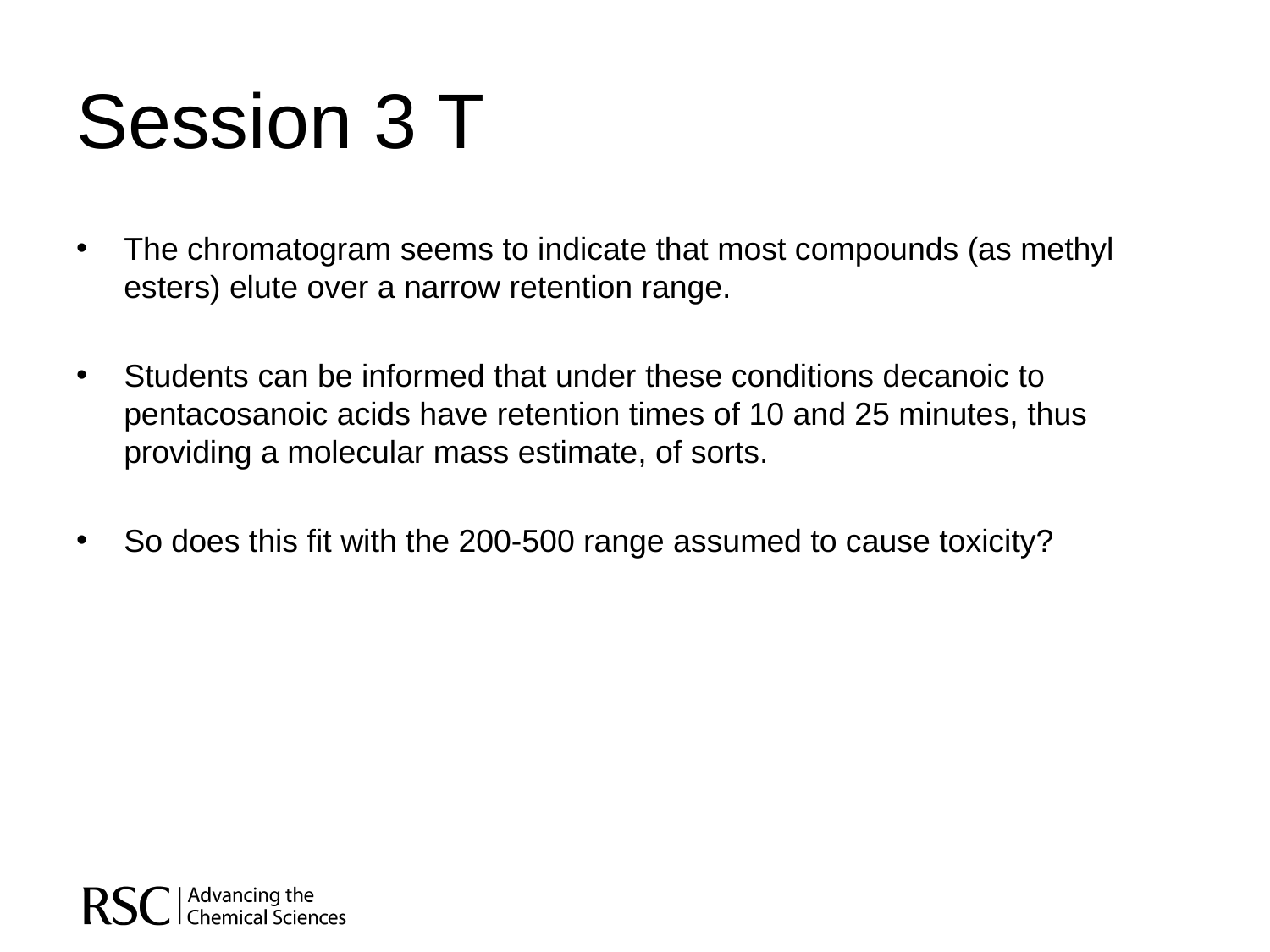

# Session 3 T
The chromatogram seems to indicate that most compounds (as methyl esters) elute over a narrow retention range.

Students can be informed that under these conditions decanoic to pentacosanoic acids have retention times of 10 and 25 minutes, thus providing a molecular mass estimate, of sorts.

So does this fit with the 200-500 range assumed to cause toxicity?